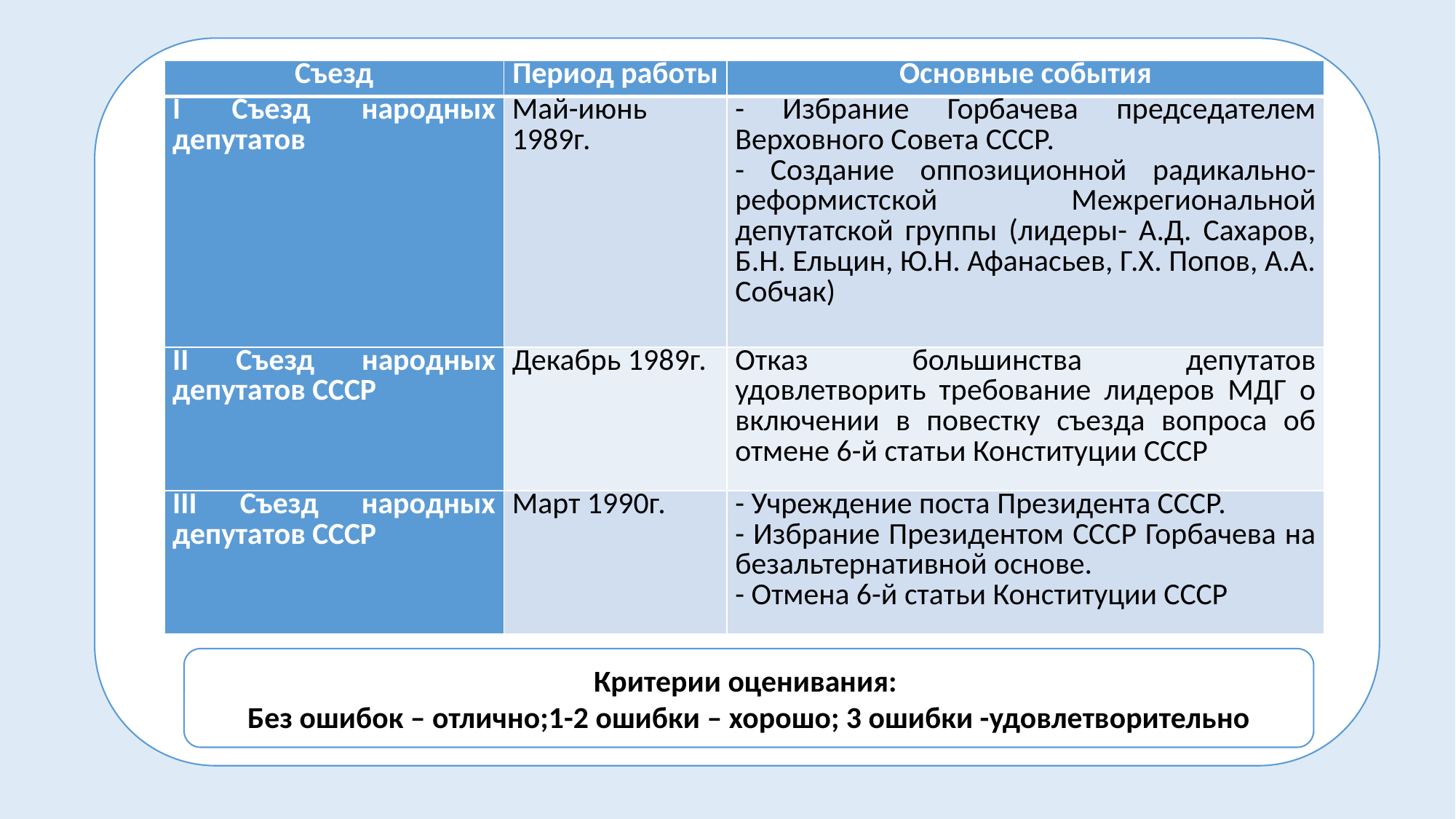

| Съезд | Период работы | Основные события |
| --- | --- | --- |
| I Съезд народных депутатов | Май-июнь 1989г. | - Избрание Горбачева председателем Верховного Совета СССР. - Создание оппозиционной радикально-реформистской Межрегиональной депутатской группы (лидеры- А.Д. Сахаров, Б.Н. Ельцин, Ю.Н. Афанасьев, Г.Х. Попов, А.А. Собчак) |
| II Съезд народных депутатов СССР | Декабрь 1989г. | Отказ большинства депутатов удовлетворить требование лидеров МДГ о включении в повестку съезда вопроса об отмене 6-й статьи Конституции СССР |
| III Съезд народных депутатов СССР | Март 1990г. | - Учреждение поста Президента СССР. - Избрание Президентом СССР Горбачева на безальтернативной основе. - Отмена 6-й статьи Конституции СССР |
Критерии оценивания:
Без ошибок – отлично;1-2 ошибки – хорошо; 3 ошибки -удовлетворительно